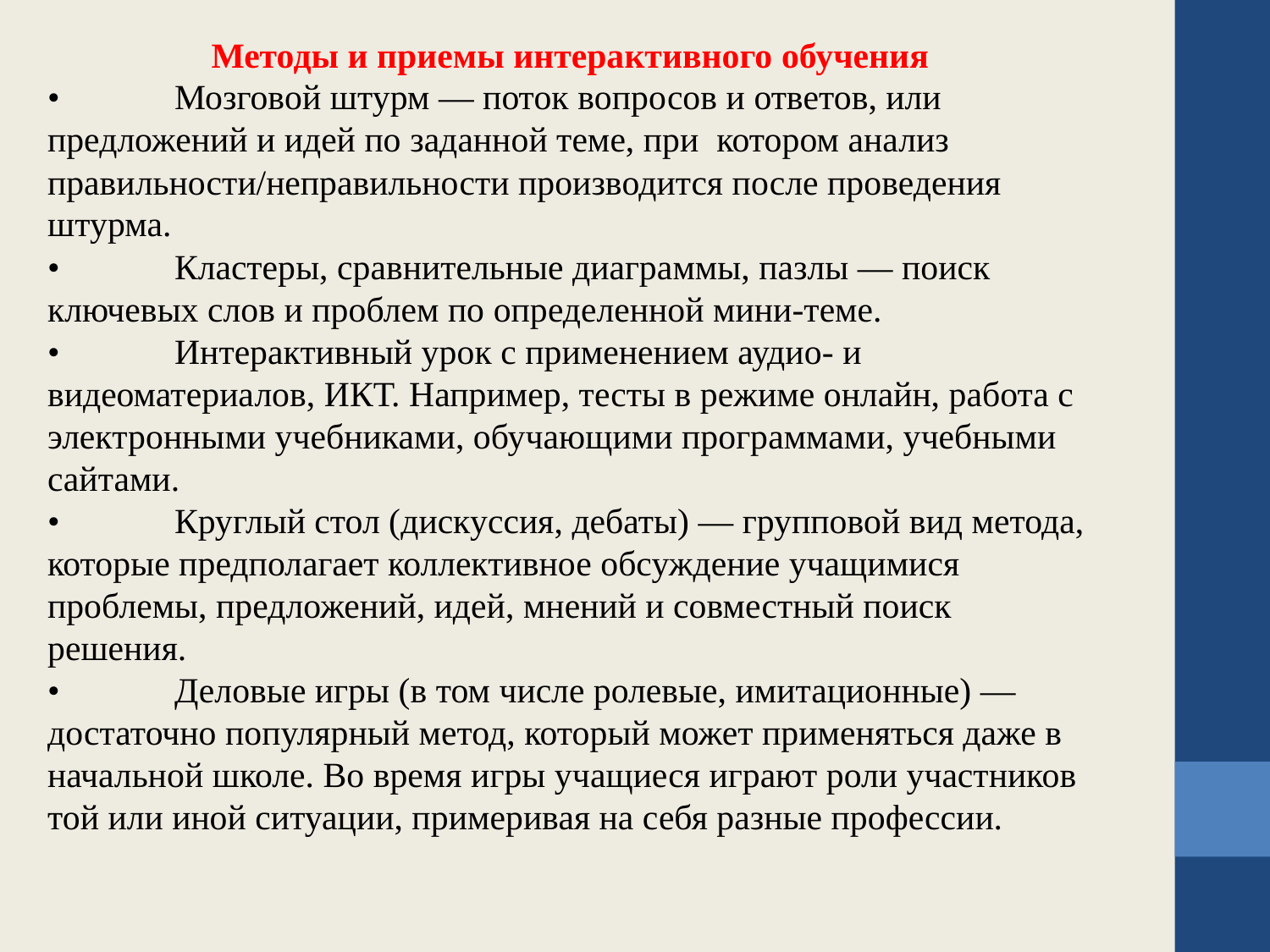

Методы и приемы интерактивного обучения
•	Мозговой штурм — поток вопросов и ответов, или предложений и идей по заданной теме, при  котором анализ правильности/неправильности производится после проведения штурма.
•	Кластеры, сравнительные диаграммы, пазлы — поиск ключевых слов и проблем по определенной мини-теме.
•	Интерактивный урок с применением аудио- и видеоматериалов, ИКТ. Например, тесты в режиме онлайн, работа с электронными учебниками, обучающими программами, учебными сайтами.
•	Круглый стол (дискуссия, дебаты) — групповой вид метода, которые предполагает коллективное обсуждение учащимися проблемы, предложений, идей, мнений и совместный поиск решения.
•	Деловые игры (в том числе ролевые, имитационные) — достаточно популярный метод, который может применяться даже в начальной школе. Во время игры учащиеся играют роли участников той или иной ситуации, примеривая на себя разные профессии.